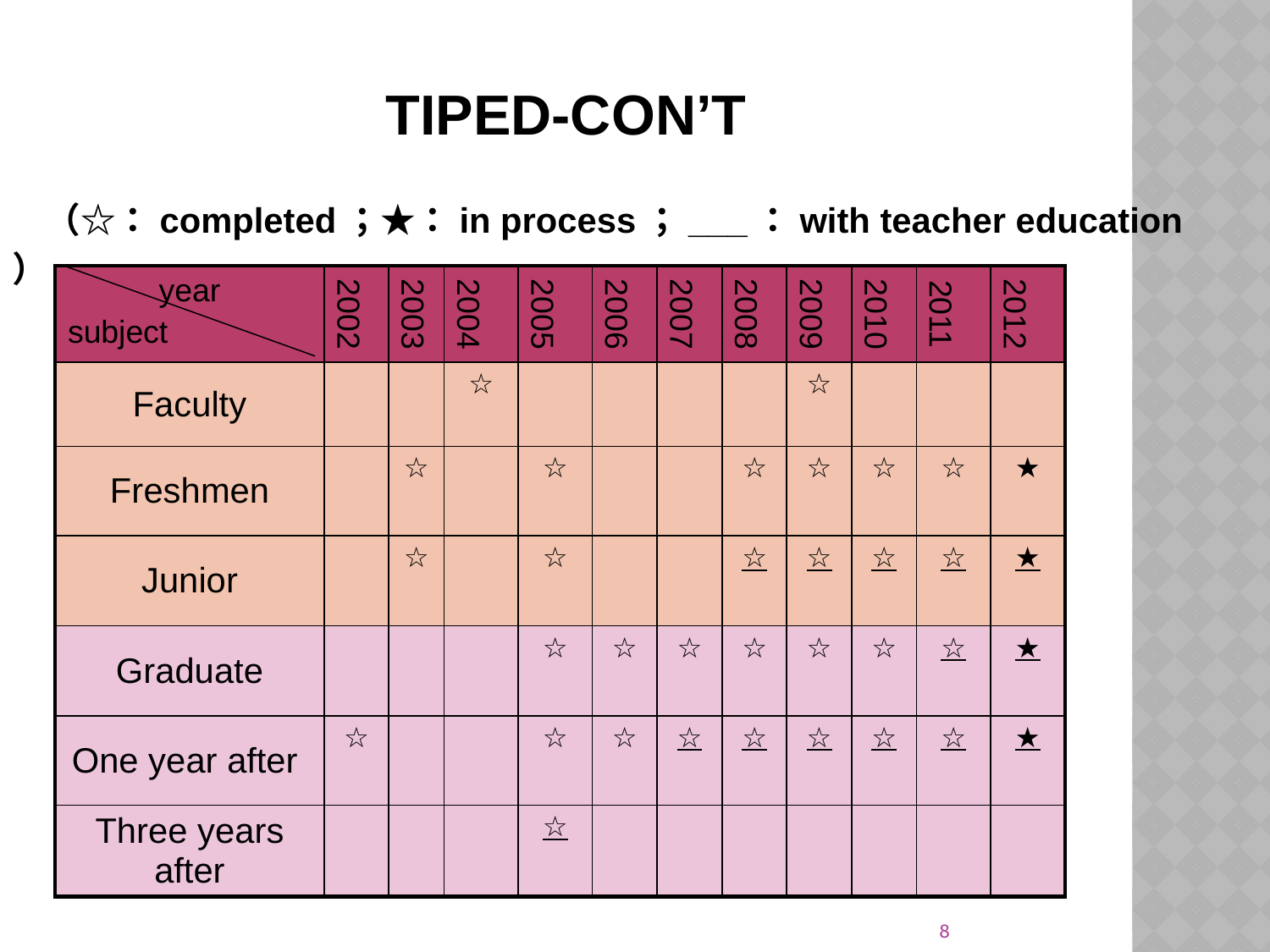

# TIPED-con’t
 （☆：completed；★：in process；___：with teacher education ）
| year subject | 2002 | 2003 | 2004 | 2005 | 2006 | 2007 | 2008 | 2009 | 2010 | 2011 | 2012 |
| --- | --- | --- | --- | --- | --- | --- | --- | --- | --- | --- | --- |
| Faculty |  |  | ☆ |  |  |  |  | ☆ |  |  |  |
| Freshmen |  | ☆ |  | ☆ |  |  | ☆ | ☆ | ☆ | ☆ | ★ |
| Junior |  | ☆ |  | ☆ |  |  | ☆ | ☆ | ☆ | ☆ | ★ |
| Graduate |  |  |  | ☆ | ☆ | ☆ | ☆ | ☆ | ☆ | ☆ | ★ |
| One year after | ☆ |  |  | ☆ | ☆ | ☆ | ☆ | ☆ | ☆ | ☆ | ★ |
| Three years after |  |  |  | ☆ |  |  |  |  |  |  |  |

8